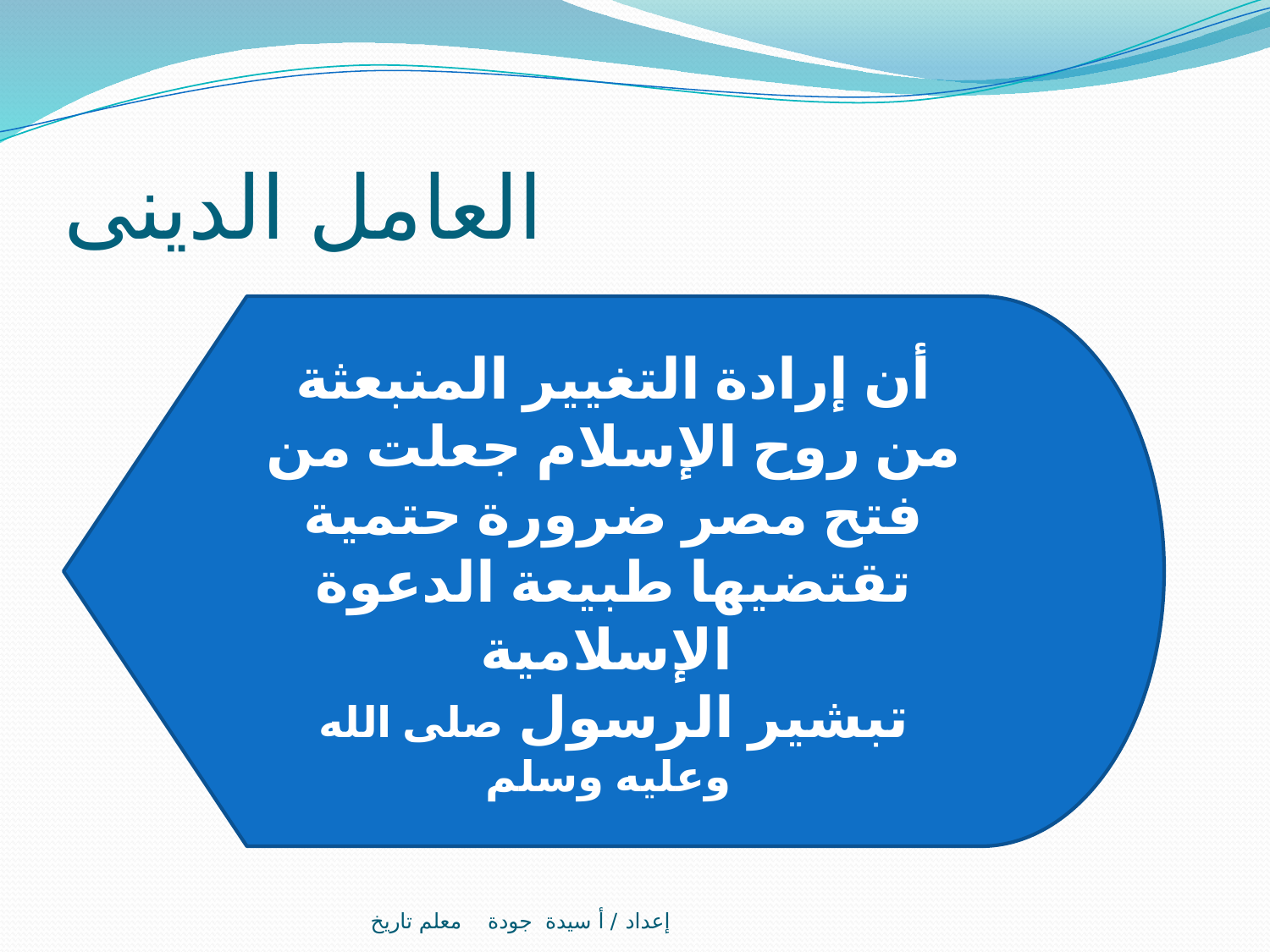

# العامل الدينى
أن إرادة التغيير المنبعثة من روح الإسلام جعلت من فتح مصر ضرورة حتمية تقتضيها طبيعة الدعوة الإسلامية
تبشير الرسول صلى الله وعليه وسلم
إعداد / أ سيدة  جودة    معلم تاريخ